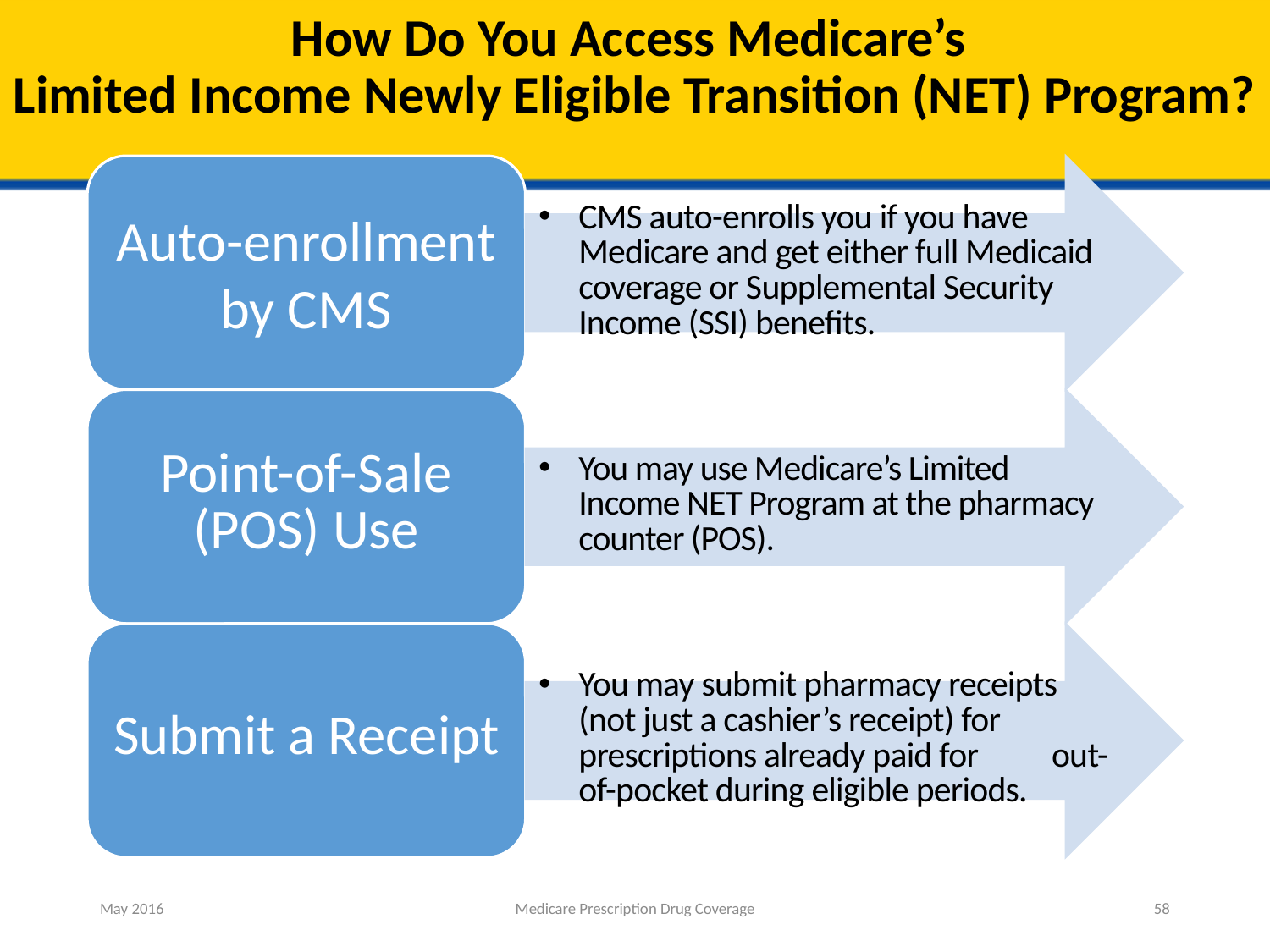

# How Do You Access Medicare’s Limited Income Newly Eligible Transition (NET) Program?
Auto-enrollment by CMS
CMS auto-enrolls you if you have Medicare and get either full Medicaid coverage or Supplemental Security Income (SSI) benefits.
Point-of-Sale (POS) Use
Submit a Receipt
You may submit pharmacy receipts (not just a cashier’s receipt) for prescriptions already paid for          out-of-pocket during eligible periods.
You may use Medicare’s Limited Income NET Program at the pharmacy counter (POS).
May 2016
Medicare Prescription Drug Coverage
58